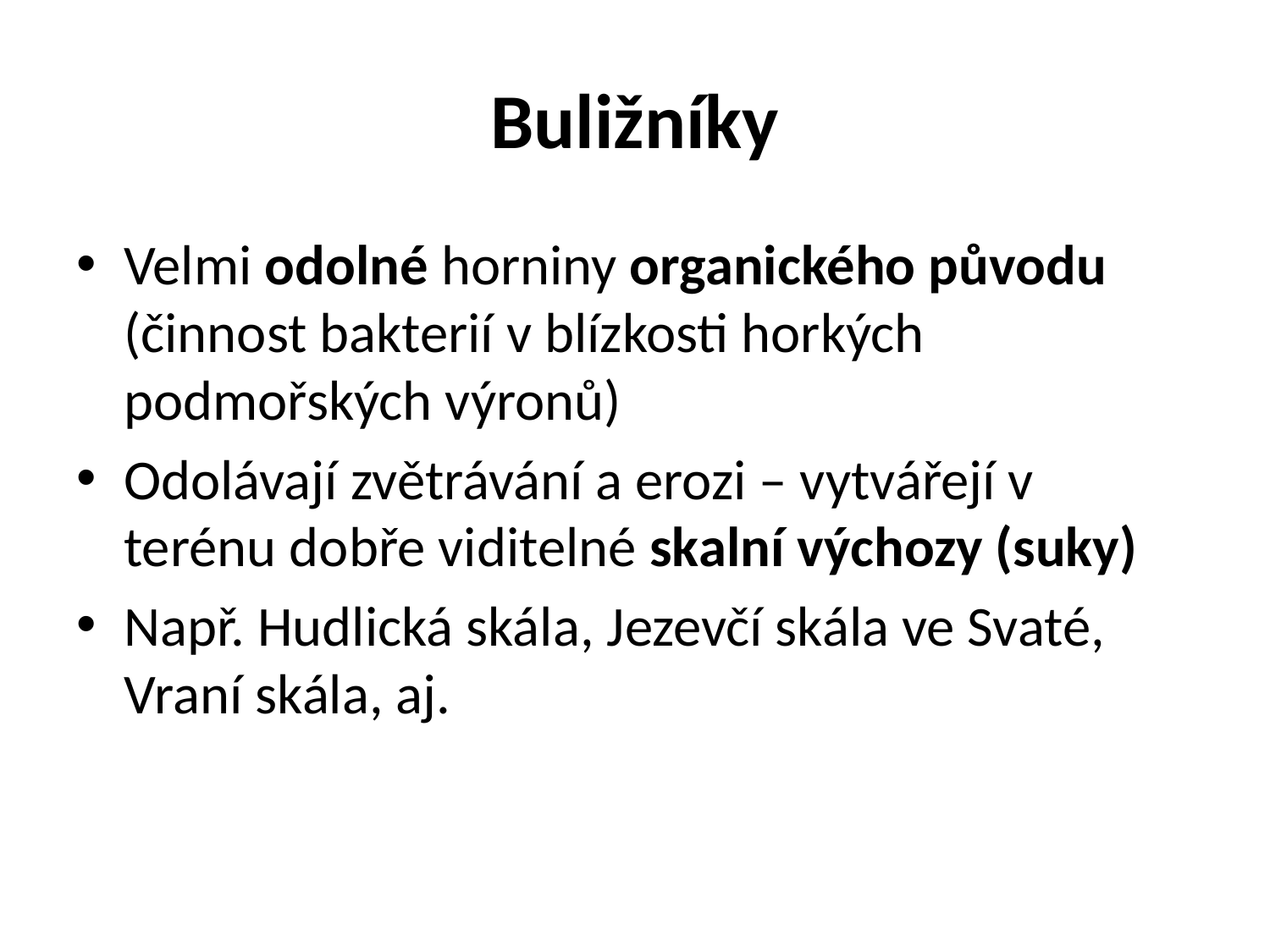

# Buližníky
Velmi odolné horniny organického původu (činnost bakterií v blízkosti horkých podmořských výronů)
Odolávají zvětrávání a erozi – vytvářejí v terénu dobře viditelné skalní výchozy (suky)
Např. Hudlická skála, Jezevčí skála ve Svaté, Vraní skála, aj.